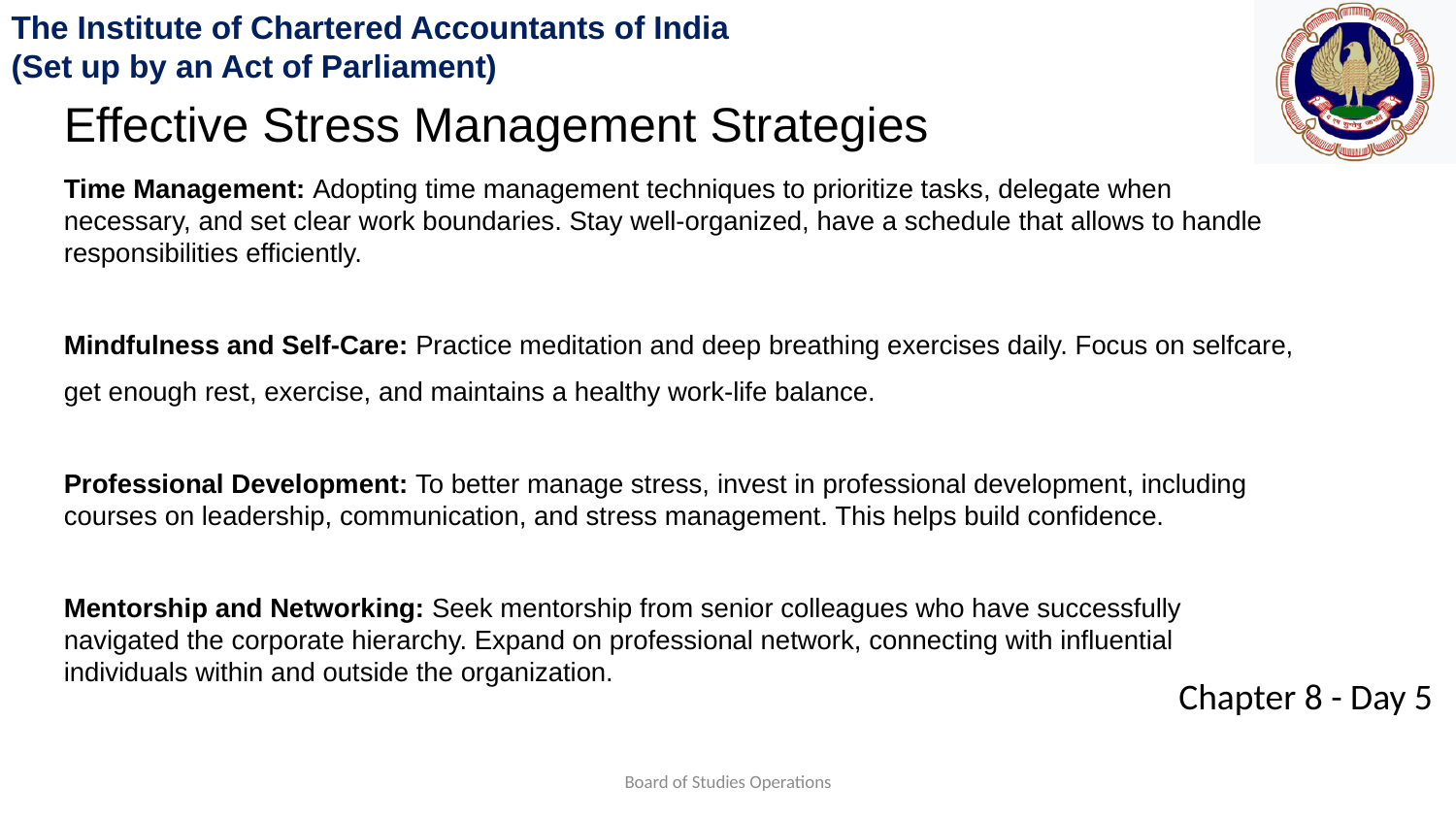

Effective Stress Management Strategies
Time Management: Adopting time management techniques to prioritize tasks, delegate when necessary, and set clear work boundaries. Stay well-organized, have a schedule that allows to handle responsibilities efficiently.

Mindfulness and Self-Care: Practice meditation and deep breathing exercises daily. Focus on selfcare,
get enough rest, exercise, and maintains a healthy work-life balance.

Professional Development: To better manage stress, invest in professional development, including courses on leadership, communication, and stress management. This helps build confidence.

Mentorship and Networking: Seek mentorship from senior colleagues who have successfully navigated the corporate hierarchy. Expand on professional network, connecting with influential individuals within and outside the organization.

Board of Studies Operations